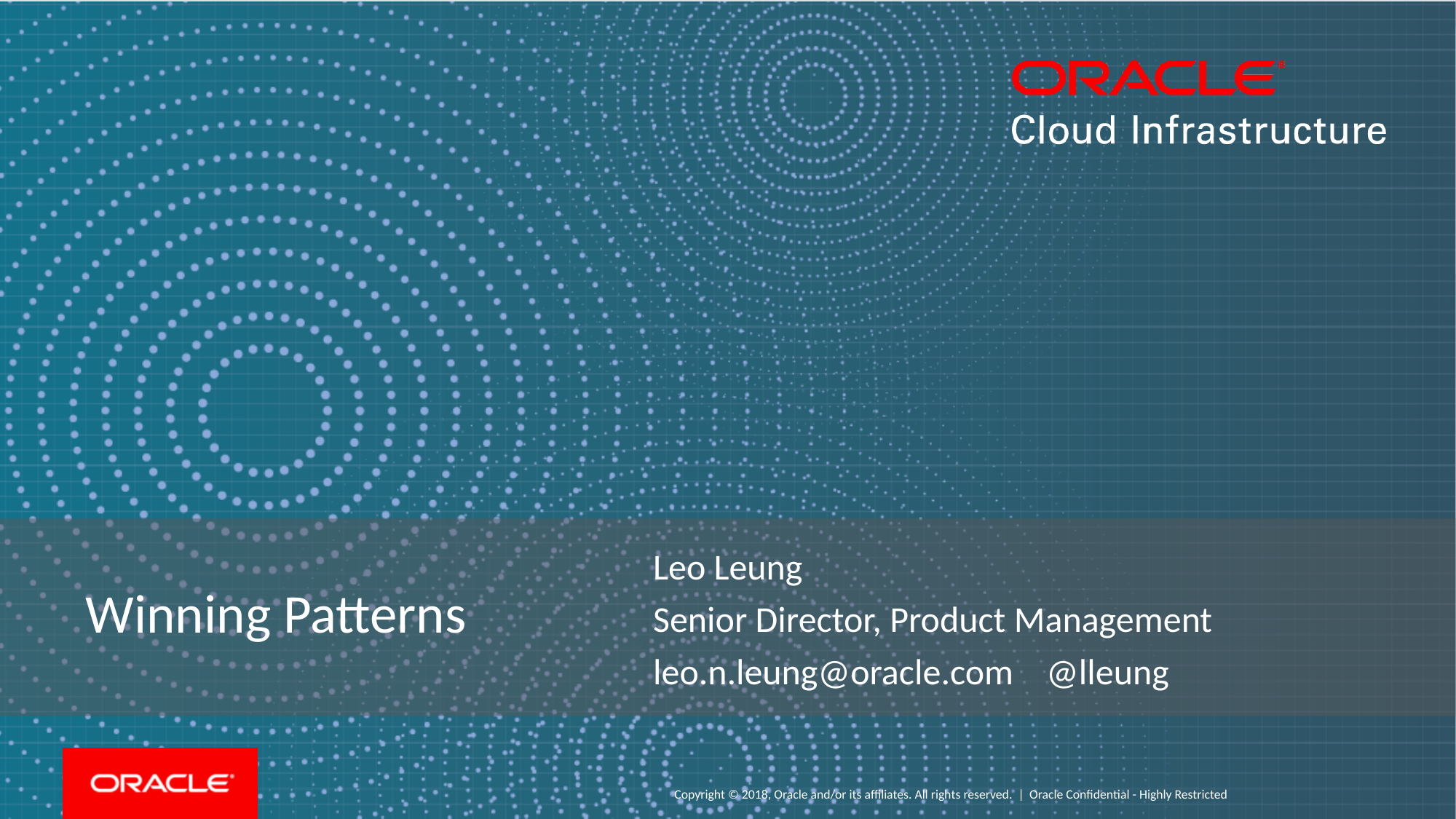

# Winning Patterns
Leo Leung
Senior Director, Product Management
leo.n.leung@oracle.com    @lleung
Oracle Confidential - Highly Restricted